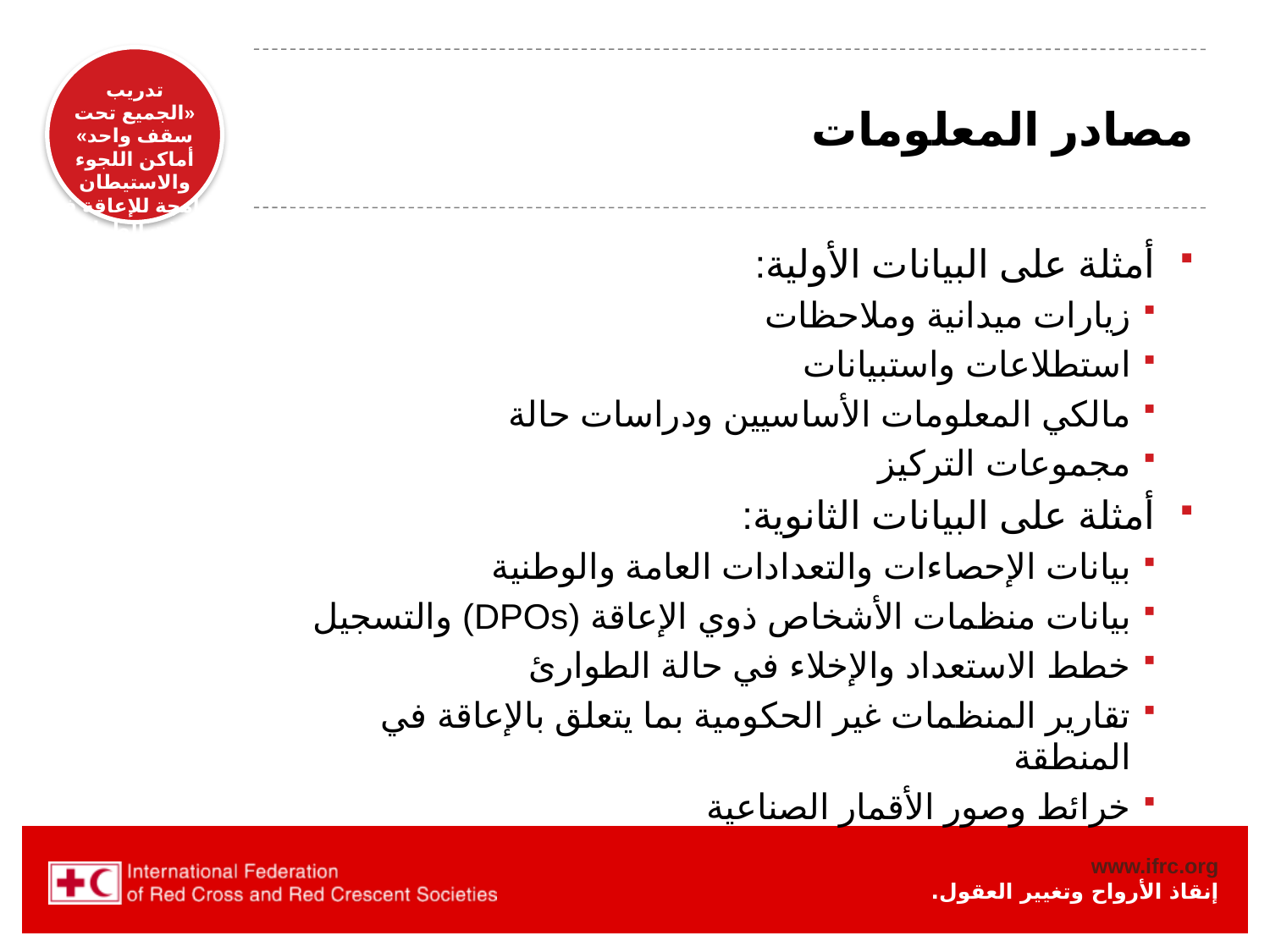

# مصادر المعلومات
أمثلة على البيانات الأولية:
زيارات ميدانية وملاحظات
استطلاعات واستبيانات
مالكي المعلومات الأساسيين ودراسات حالة
مجموعات التركيز
أمثلة على البيانات الثانوية:
بيانات الإحصاءات والتعدادات العامة والوطنية
بيانات منظمات الأشخاص ذوي الإعاقة (DPOs) والتسجيل
خطط الاستعداد والإخلاء في حالة الطوارئ
تقارير المنظمات غير الحكومية بما يتعلق بالإعاقة في المنطقة
خرائط وصور الأقمار الصناعية